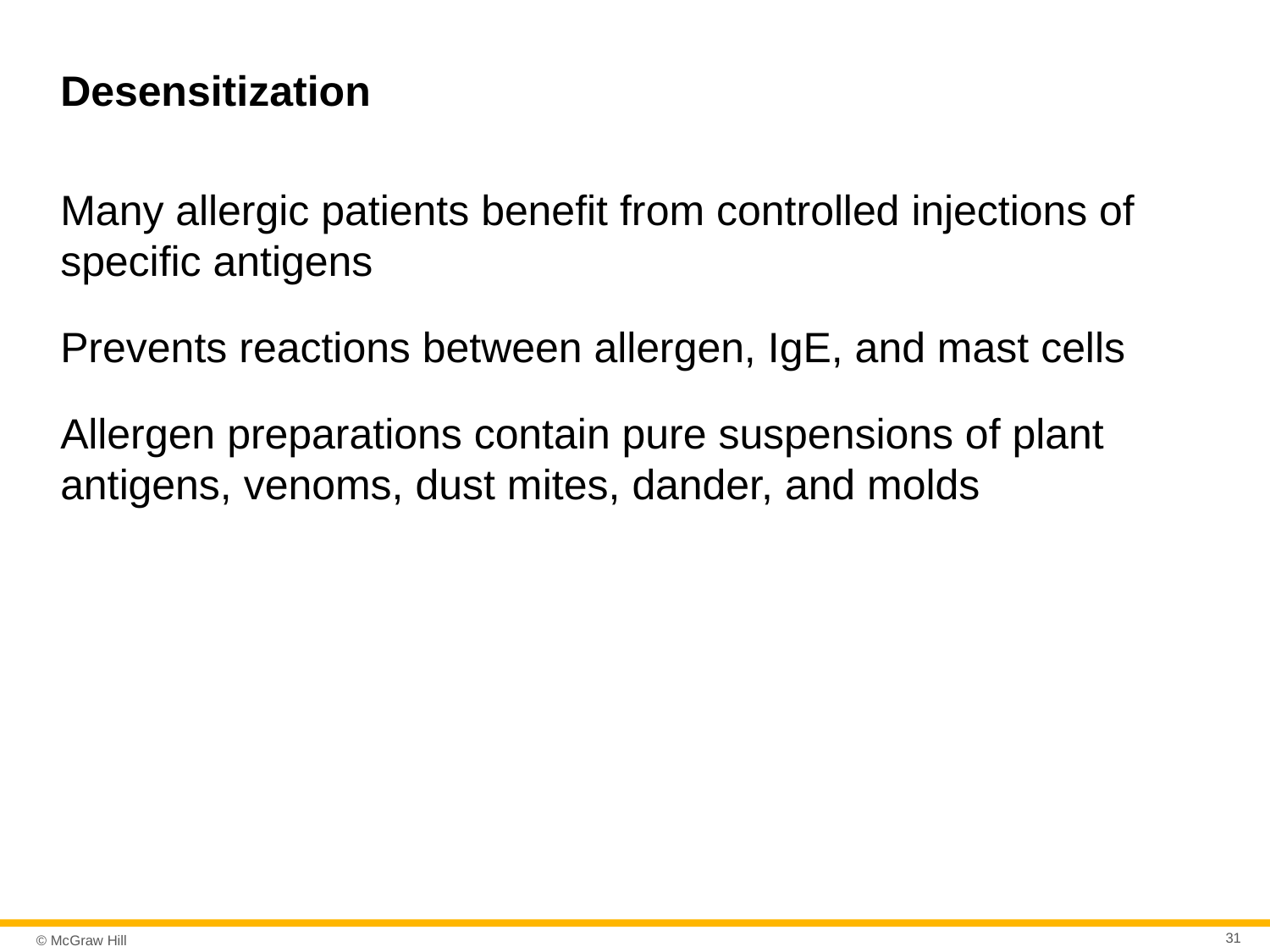

# Desensitization
Many allergic patients benefit from controlled injections of specific antigens
Prevents reactions between allergen, IgE, and mast cells
Allergen preparations contain pure suspensions of plant antigens, venoms, dust mites, dander, and molds